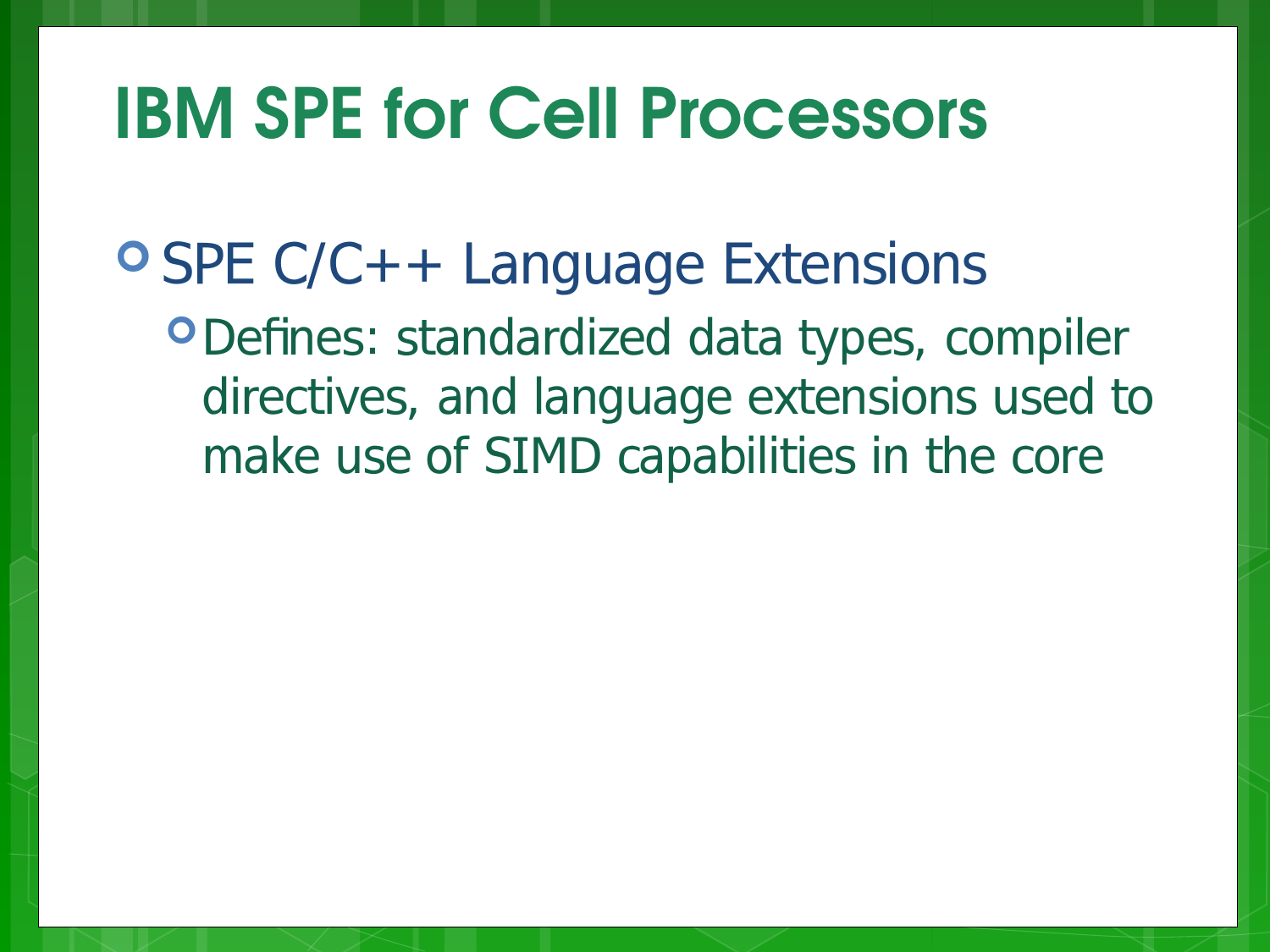

# IBM SPE for Cell Processors
SPE C/C++ Language Extensions
Defines: standardized data types, compiler directives, and language extensions used to make use of SIMD capabilities in the core